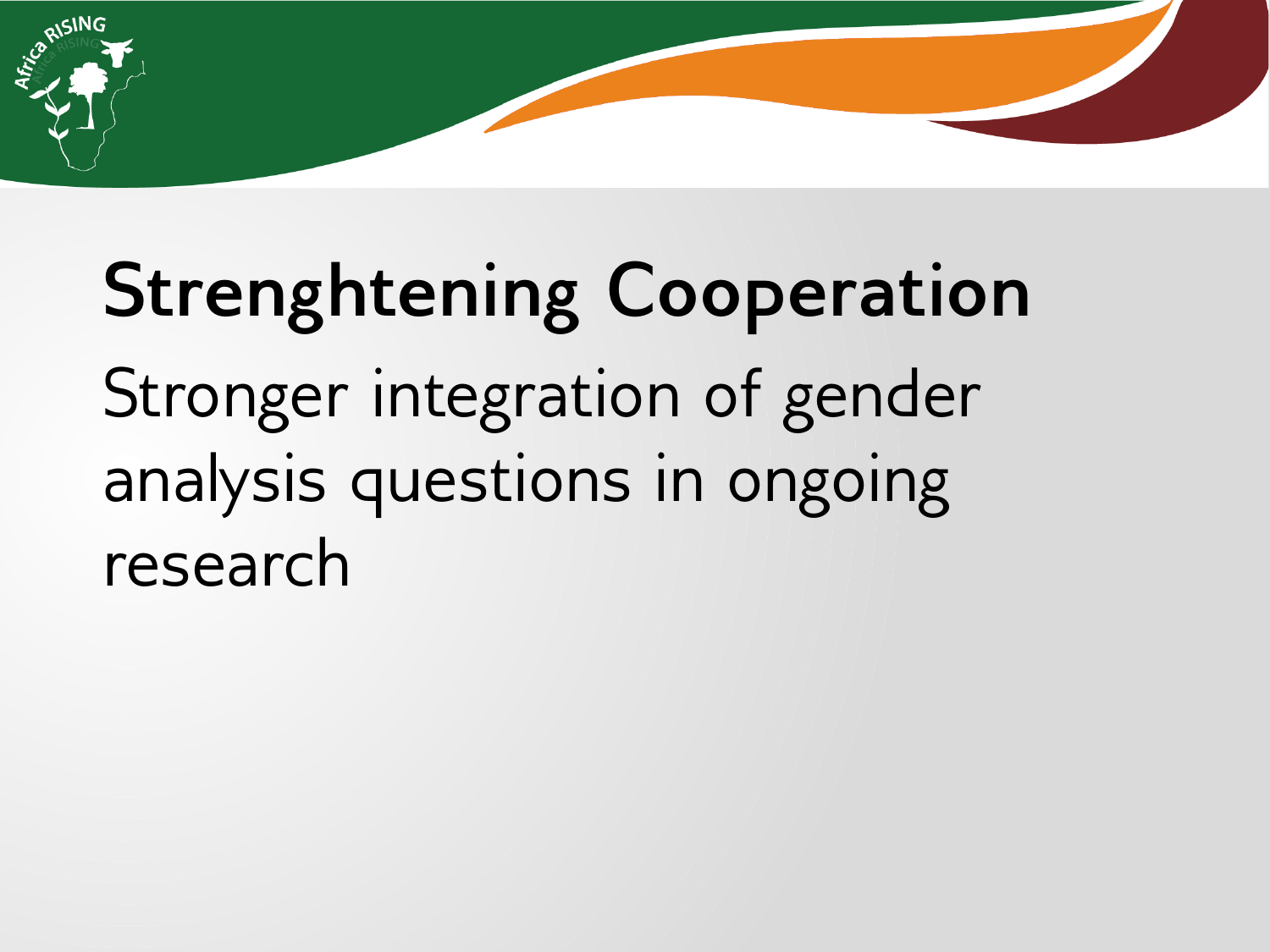

Strenghtening Cooperation
Stronger integration of gender analysis questions in ongoing research